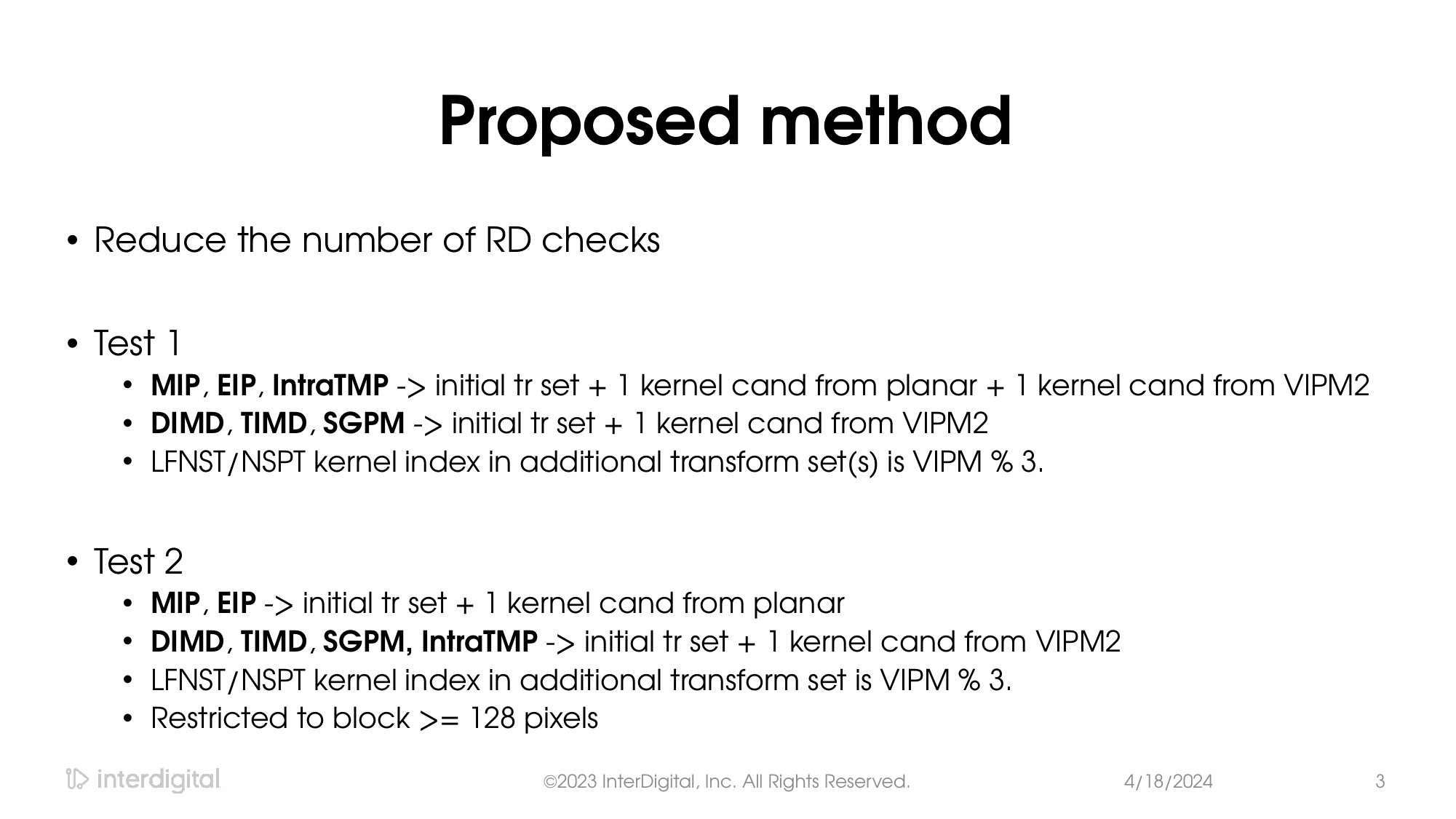

# Proposed method
Reduce the number of RD checks

Test 1
MIP, EIP, IntraTMP -> initial tr set + 1 kernel cand from planar + 1 kernel cand from VIPM2
DIMD, TIMD, SGPM -> initial tr set + 1 kernel cand from VIPM2
LFNST/NSPT kernel index in additional transform set(s) is VIPM % 3.

Test 2
MIP, EIP -> initial tr set + 1 kernel cand from planar
DIMD, TIMD, SGPM, IntraTMP -> initial tr set + 1 kernel cand from VIPM2
LFNST/NSPT kernel index in additional transform set is VIPM % 3.
Restricted to block >= 128 pixels
©2023 InterDigital, Inc. All Rights Reserved.
4/18/2024
3